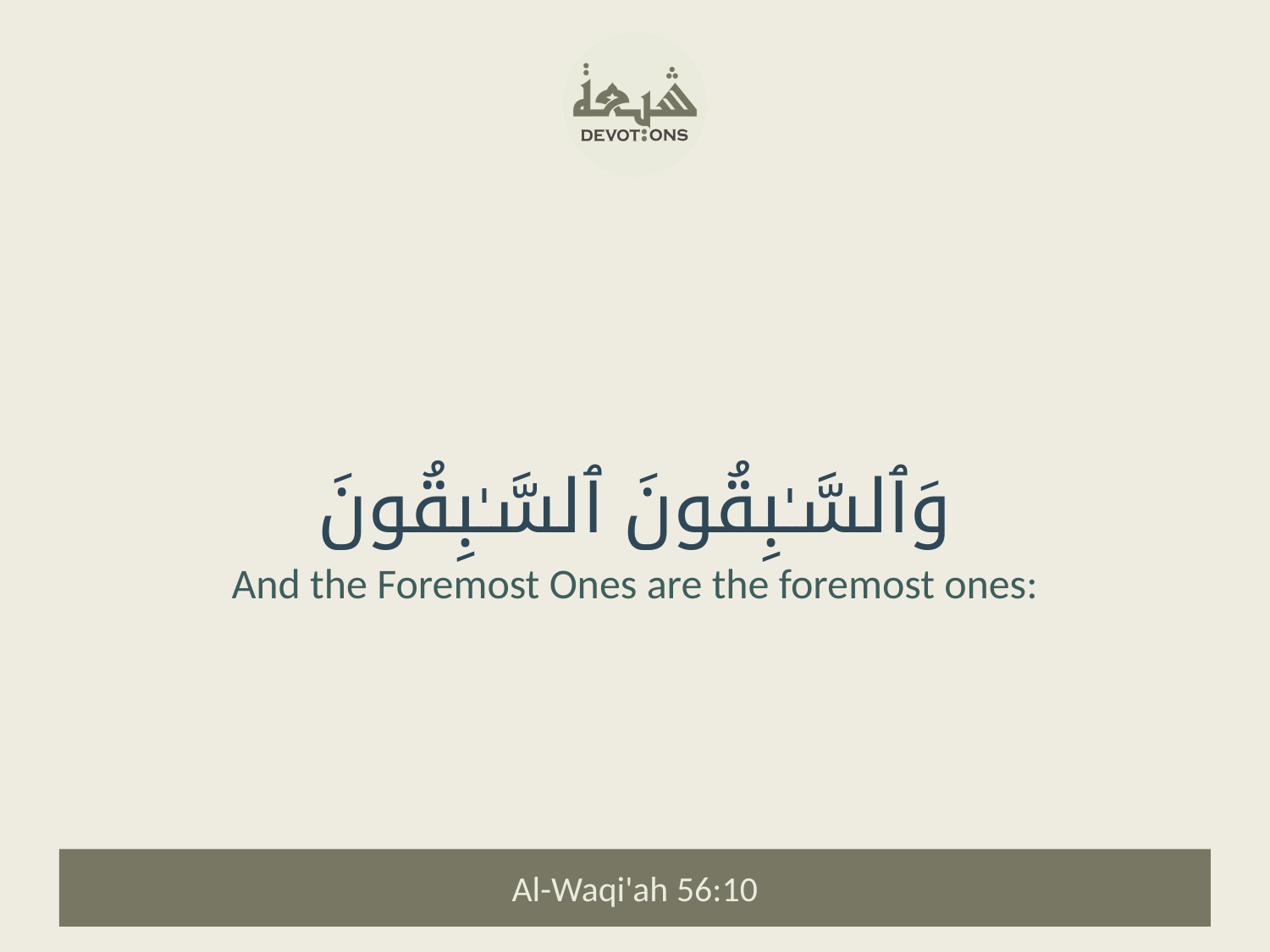

وَٱلسَّـٰبِقُونَ ٱلسَّـٰبِقُونَ
And the Foremost Ones are the foremost ones:
Al-Waqi'ah 56:10